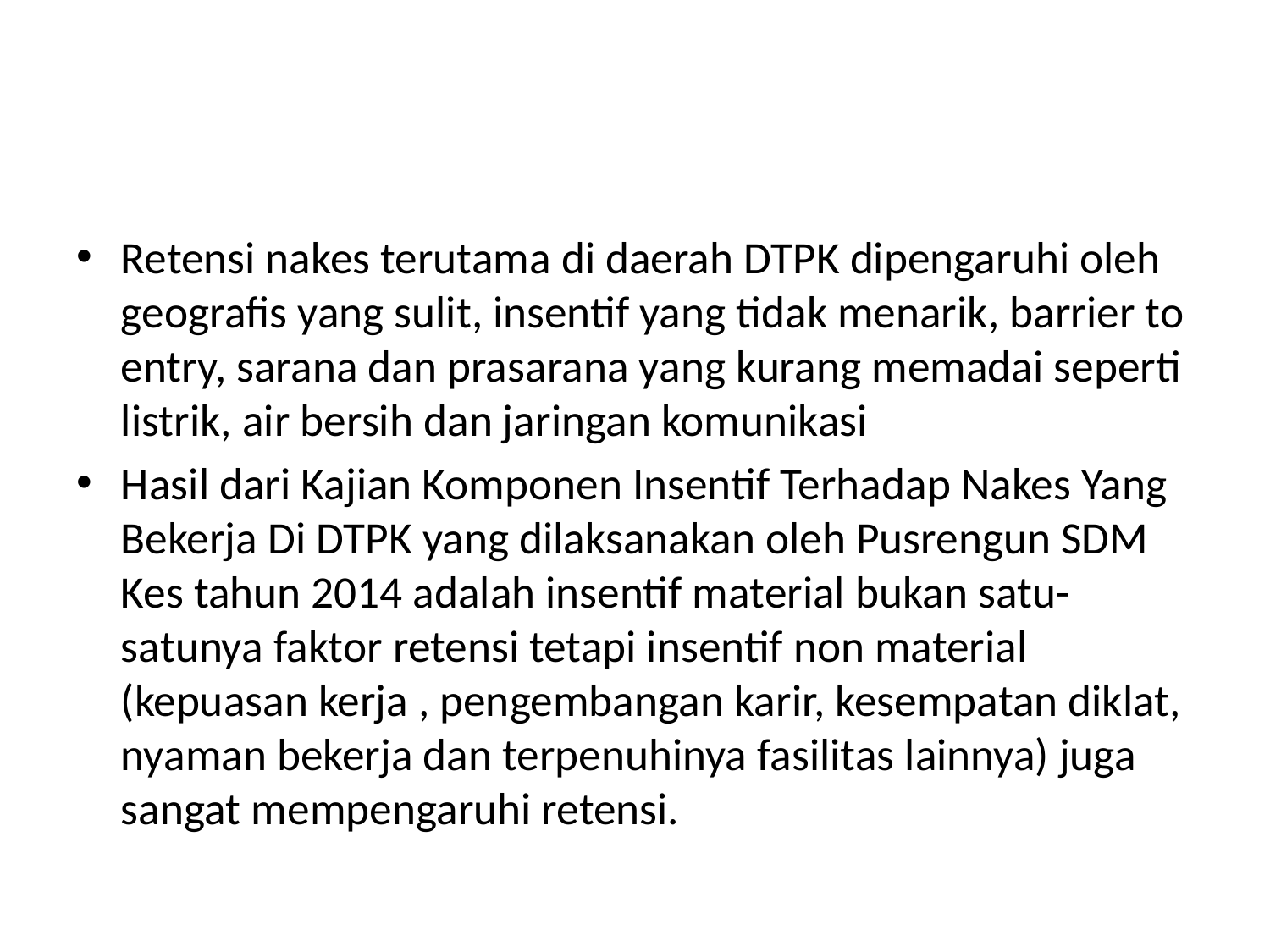

#
Retensi nakes terutama di daerah DTPK dipengaruhi oleh geografis yang sulit, insentif yang tidak menarik, barrier to entry, sarana dan prasarana yang kurang memadai seperti listrik, air bersih dan jaringan komunikasi
Hasil dari Kajian Komponen Insentif Terhadap Nakes Yang Bekerja Di DTPK yang dilaksanakan oleh Pusrengun SDM Kes tahun 2014 adalah insentif material bukan satu- satunya faktor retensi tetapi insentif non material  (kepuasan kerja , pengembangan karir, kesempatan diklat, nyaman bekerja dan terpenuhinya fasilitas lainnya) juga sangat mempengaruhi retensi.